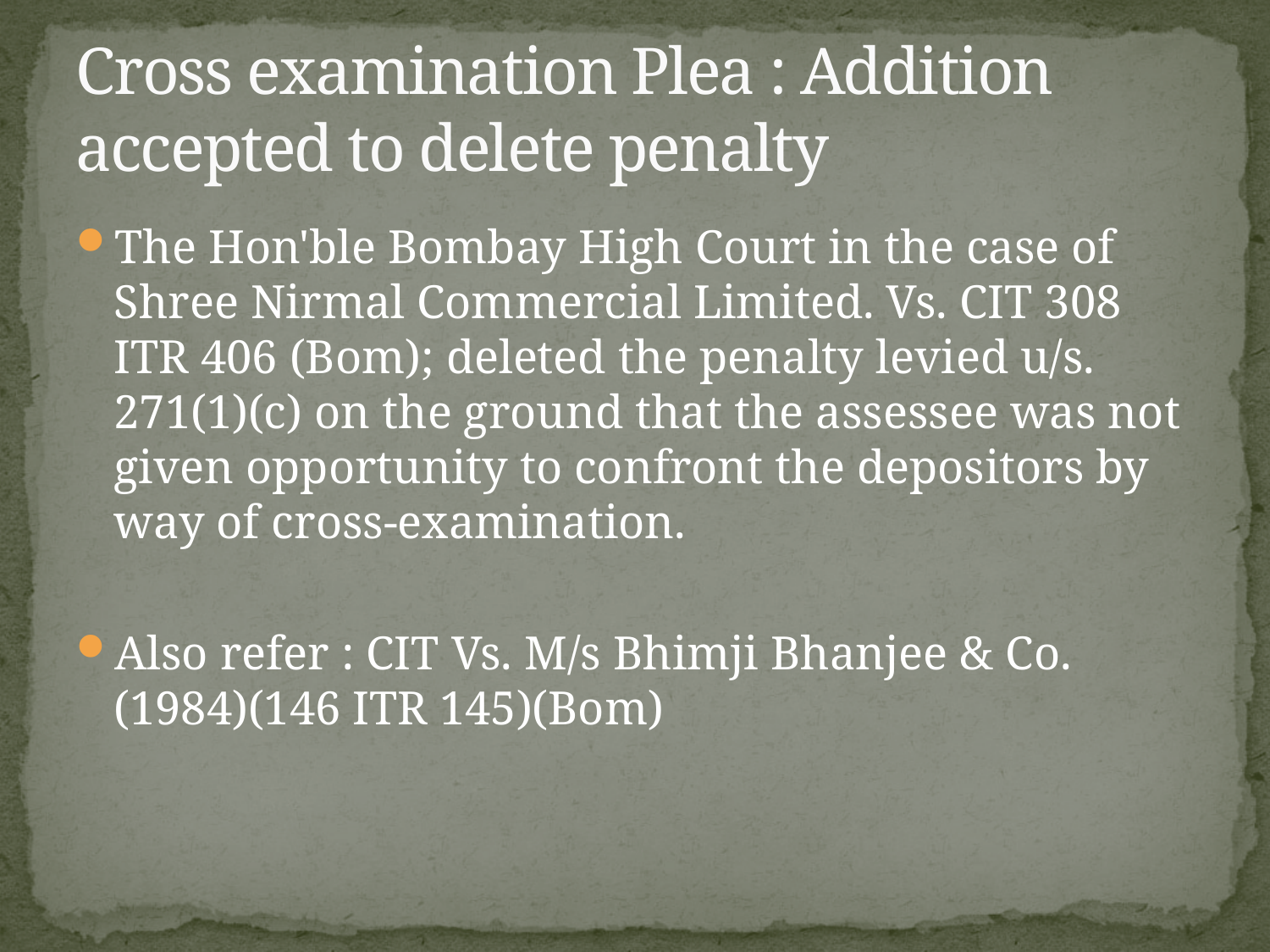

# Cross examination Plea : Addition accepted to delete penalty
The Hon'ble Bombay High Court in the case of Shree Nirmal Commercial Limited. Vs. CIT 308 ITR 406 (Bom); deleted the penalty levied u/s. 271(1)(c) on the ground that the assessee was not given opportunity to confront the depositors by way of cross-examination.

Also refer : CIT Vs. M/s Bhimji Bhanjee & Co. (1984)(146 ITR 145)(Bom)